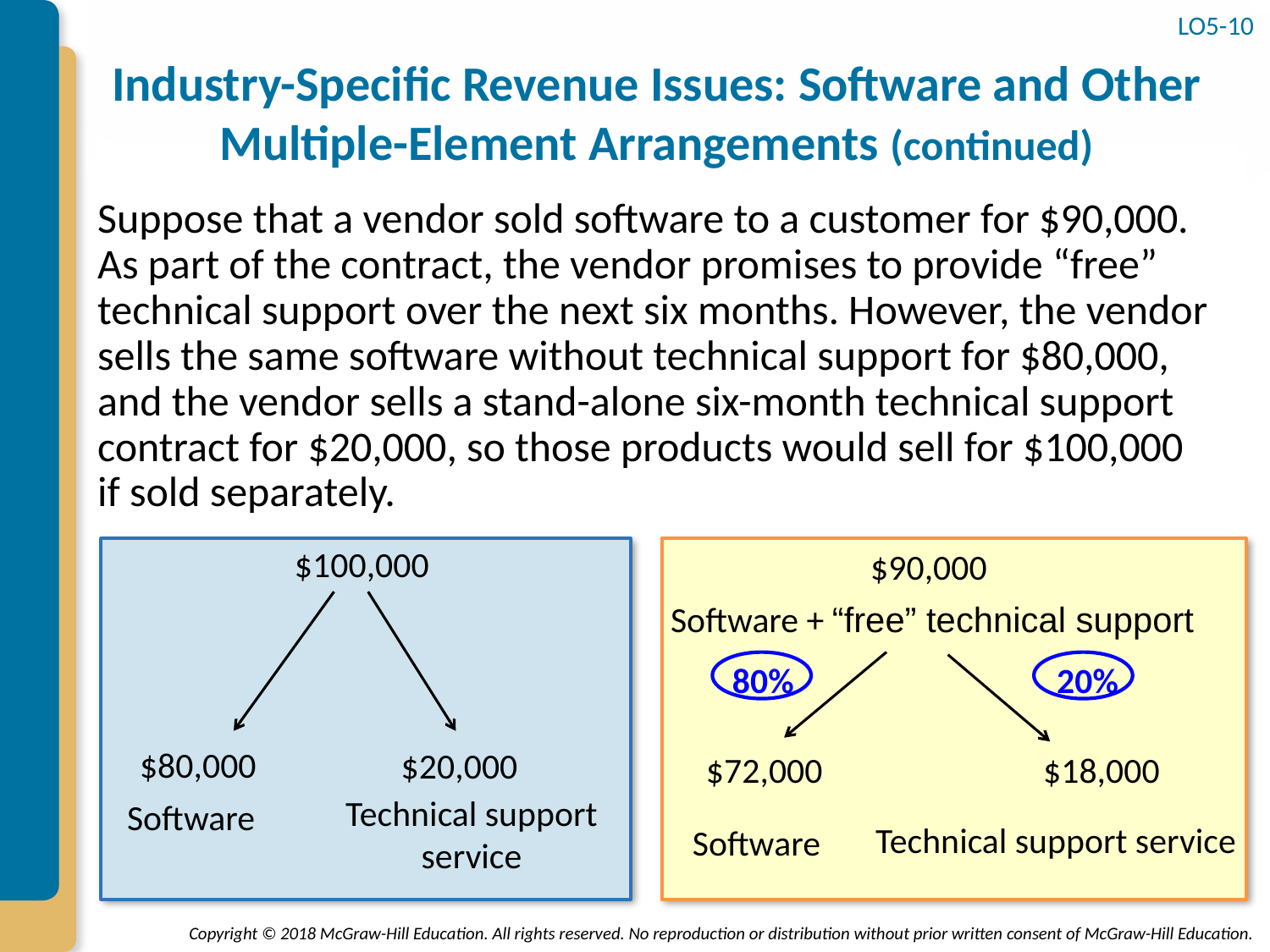

LO5-10
# Industry-Specific Revenue Issues: Software and Other Multiple-Element Arrangements (continued)
Suppose that a vendor sold software to a customer for $90,000. As part of the contract, the vendor promises to provide “free” technical support over the next six months. However, the vendor sells the same software without technical support for $80,000, and the vendor sells a stand-alone six-month technical support contract for $20,000, so those products would sell for $100,000 if sold separately.
$100,000
$90,000

Software + “free” technical support
80%

20%

$80,000
$20,000
$72,000
$18,000
Technical support service
Software
Technical support service
Software